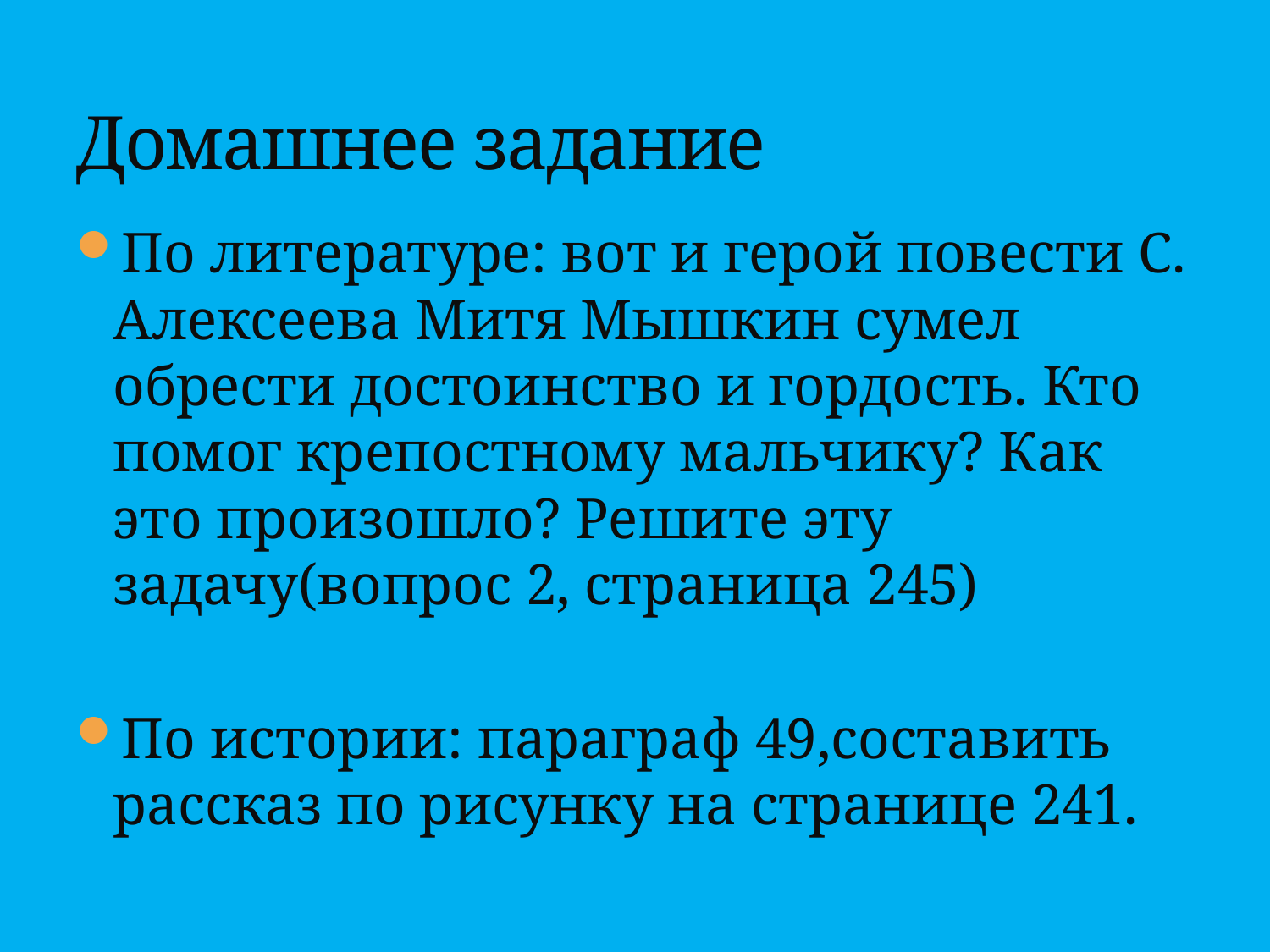

# Домашнее задание
По литературе: вот и герой повести С. Алексеева Митя Мышкин сумел обрести достоинство и гордость. Кто помог крепостному мальчику? Как это произошло? Решите эту задачу(вопрос 2, страница 245)

По истории: параграф 49,составить рассказ по рисунку на странице 241.